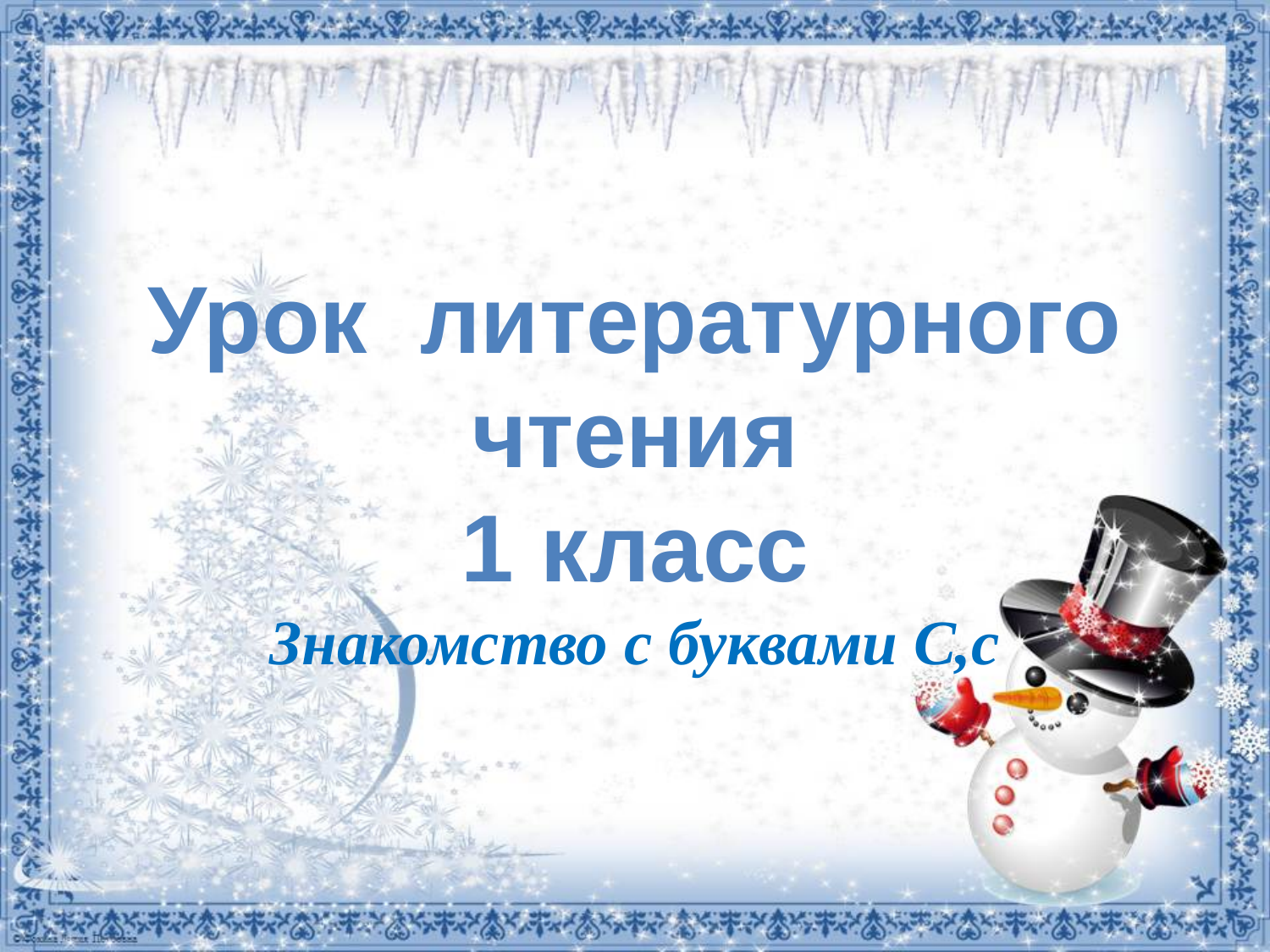

Урок  литературного чтения
1 класс
Знакомство с буквами С,с